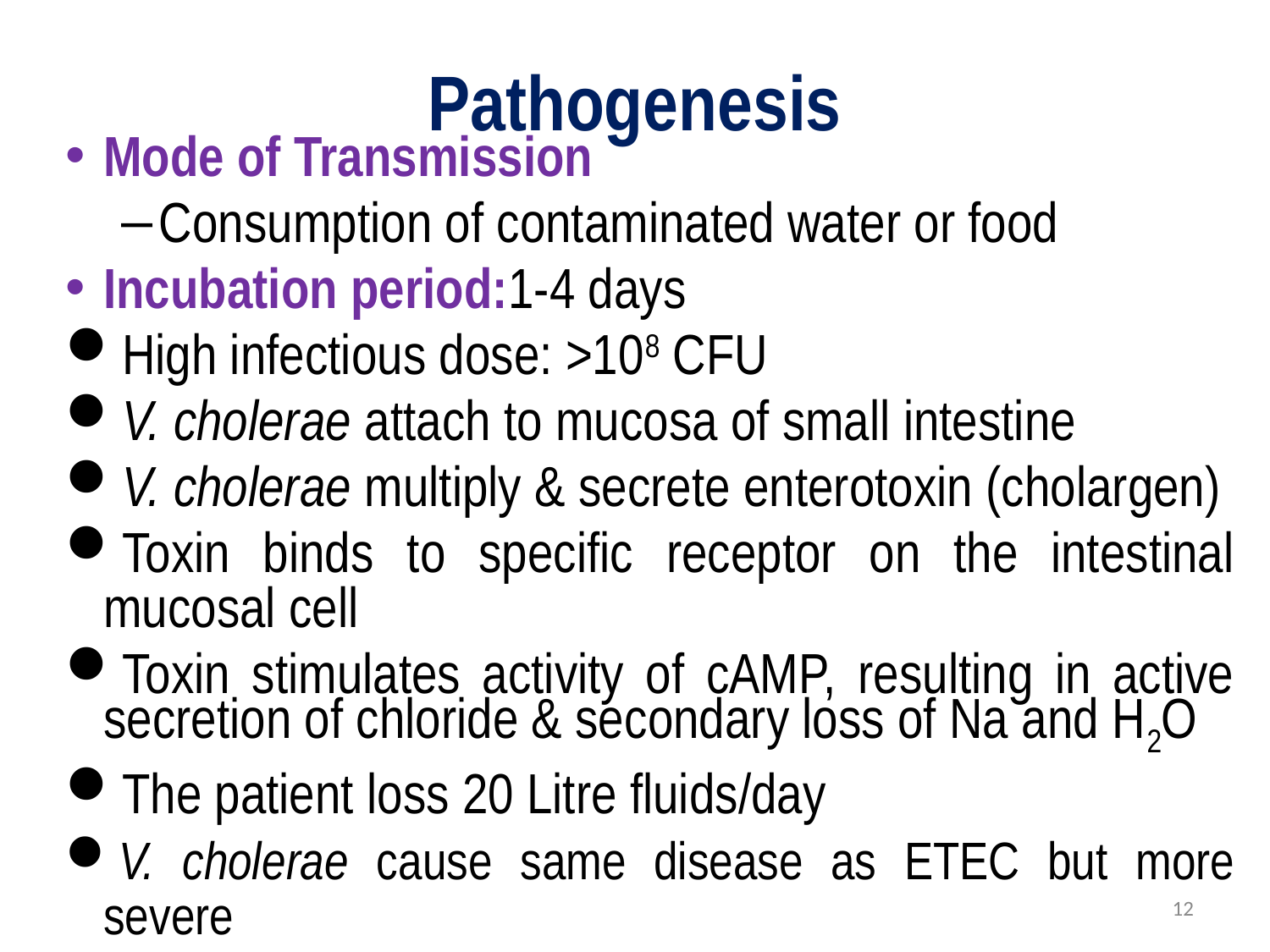

# Pathogenesis
Mode of Transmission
Consumption of contaminated water or food
Incubation period:1-4 days
High infectious dose: >108 CFU
V. cholerae attach to mucosa of small intestine
V. cholerae multiply & secrete enterotoxin (cholargen)
Toxin binds to specific receptor on the intestinal mucosal cell
Toxin stimulates activity of cAMP, resulting in active secretion of chloride & secondary loss of Na and H2O
The patient loss 20 Litre fluids/day
V. cholerae cause same disease as ETEC but more severe

12